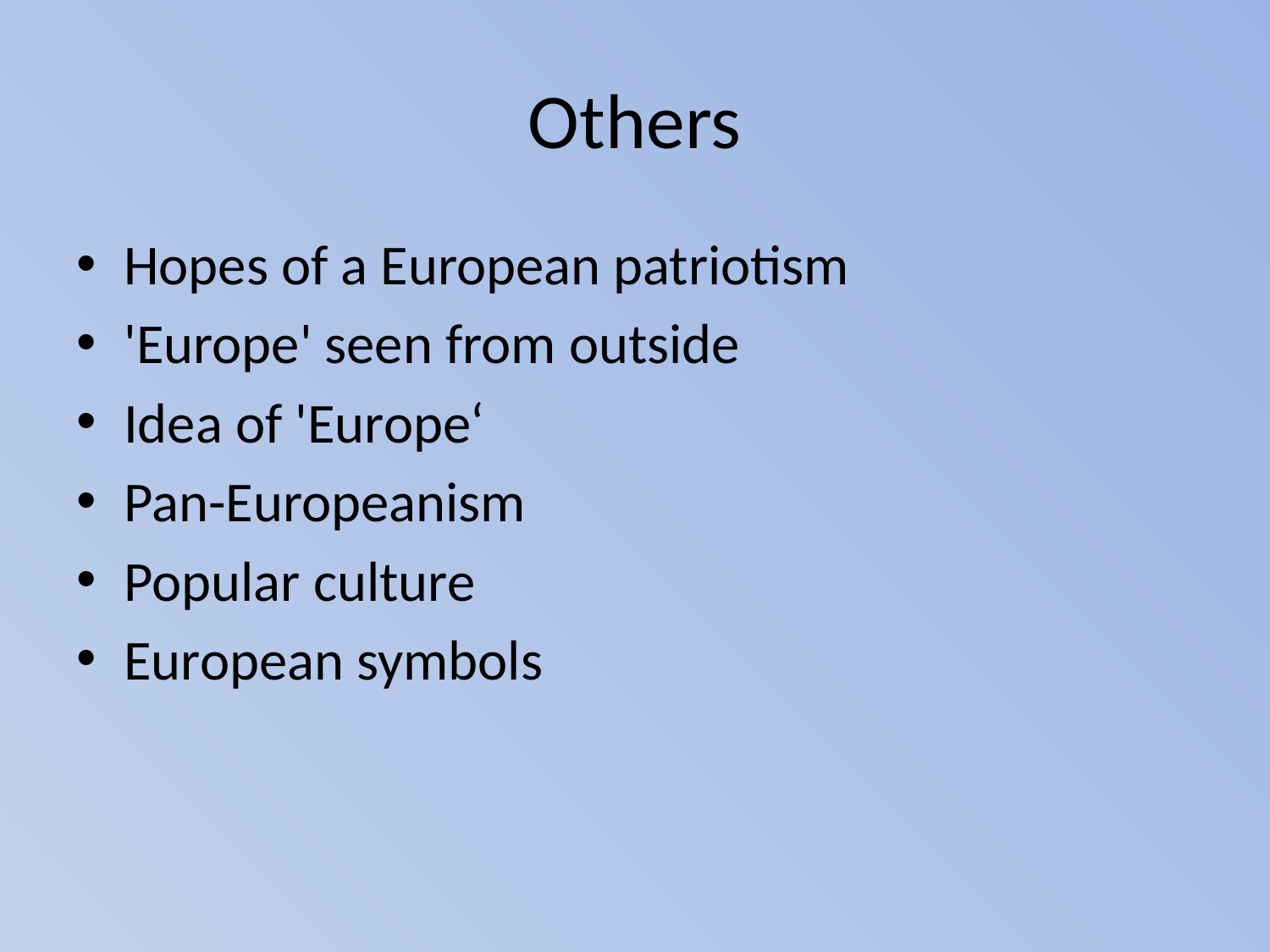

# Others
Hopes of a European patriotism
'Europe' seen from outside
Idea of 'Europe‘
Pan-Europeanism
Popular culture
European symbols